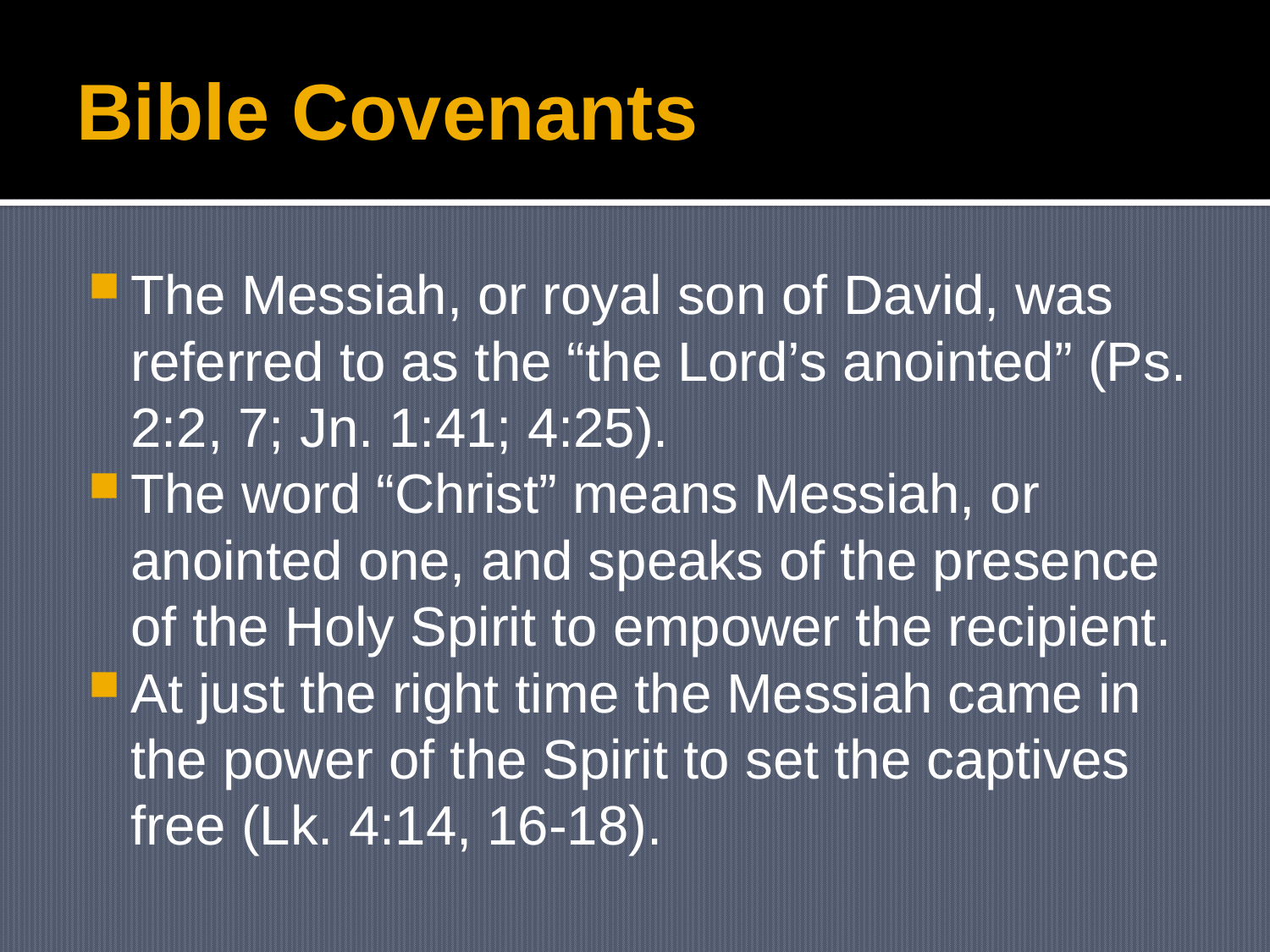

# Bible Covenants
The Messiah, or royal son of David, was referred to as the “the Lord’s anointed” (Ps. 2:2, 7; Jn. 1:41; 4:25).
The word “Christ” means Messiah, or anointed one, and speaks of the presence of the Holy Spirit to empower the recipient.
At just the right time the Messiah came in the power of the Spirit to set the captives free (Lk. 4:14, 16-18).